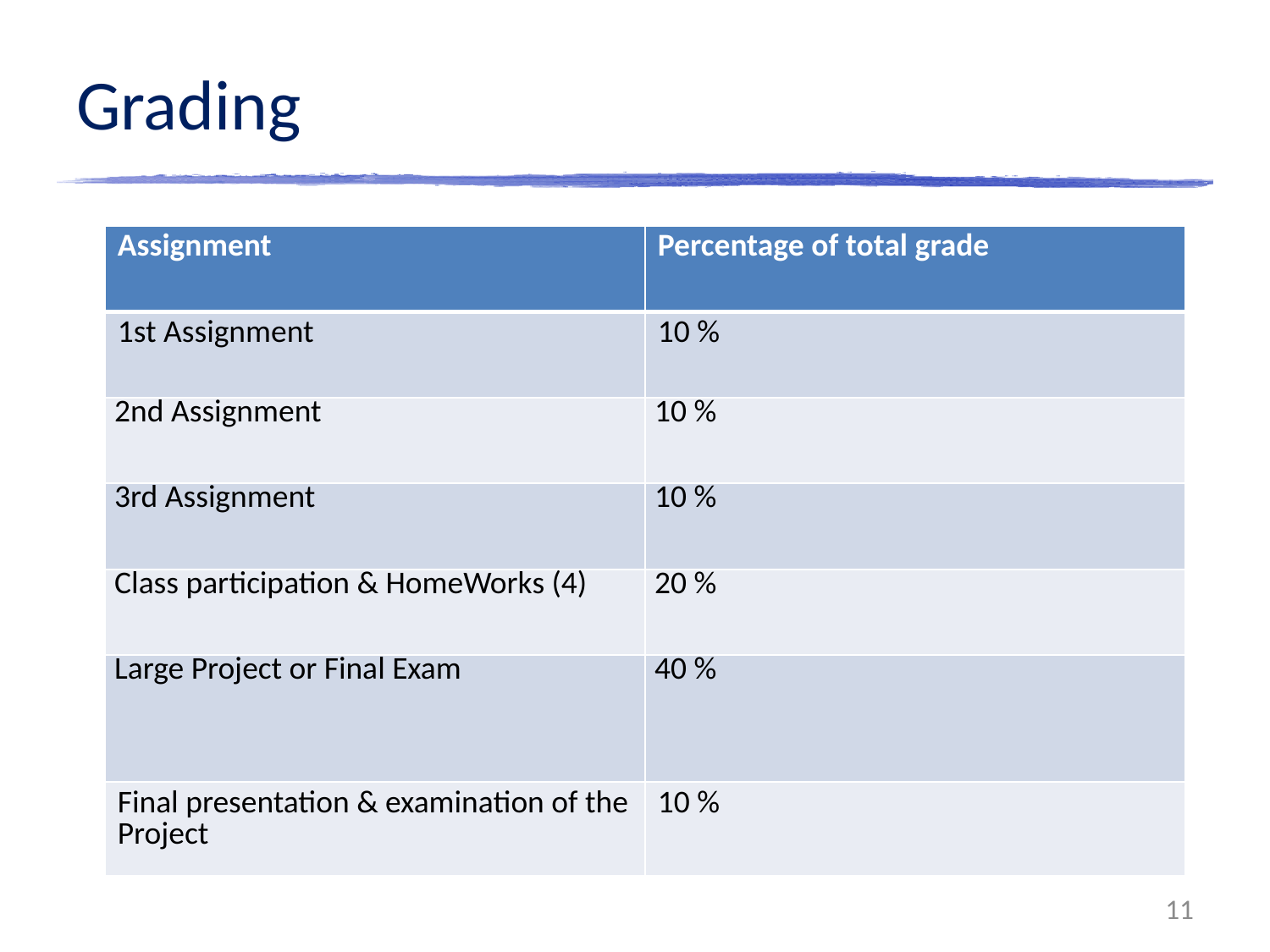

# Grading
| Assignment | Percentage of total grade |
| --- | --- |
| 1st Assignment | 10 % |
| 2nd Assignment | 10 % |
| 3rd Assignment | 10 % |
| Class participation & HomeWorks (4) | 20 % |
| Large Project or Final Exam | 40 % |
| Final presentation & examination of the Project | 10 % |
11